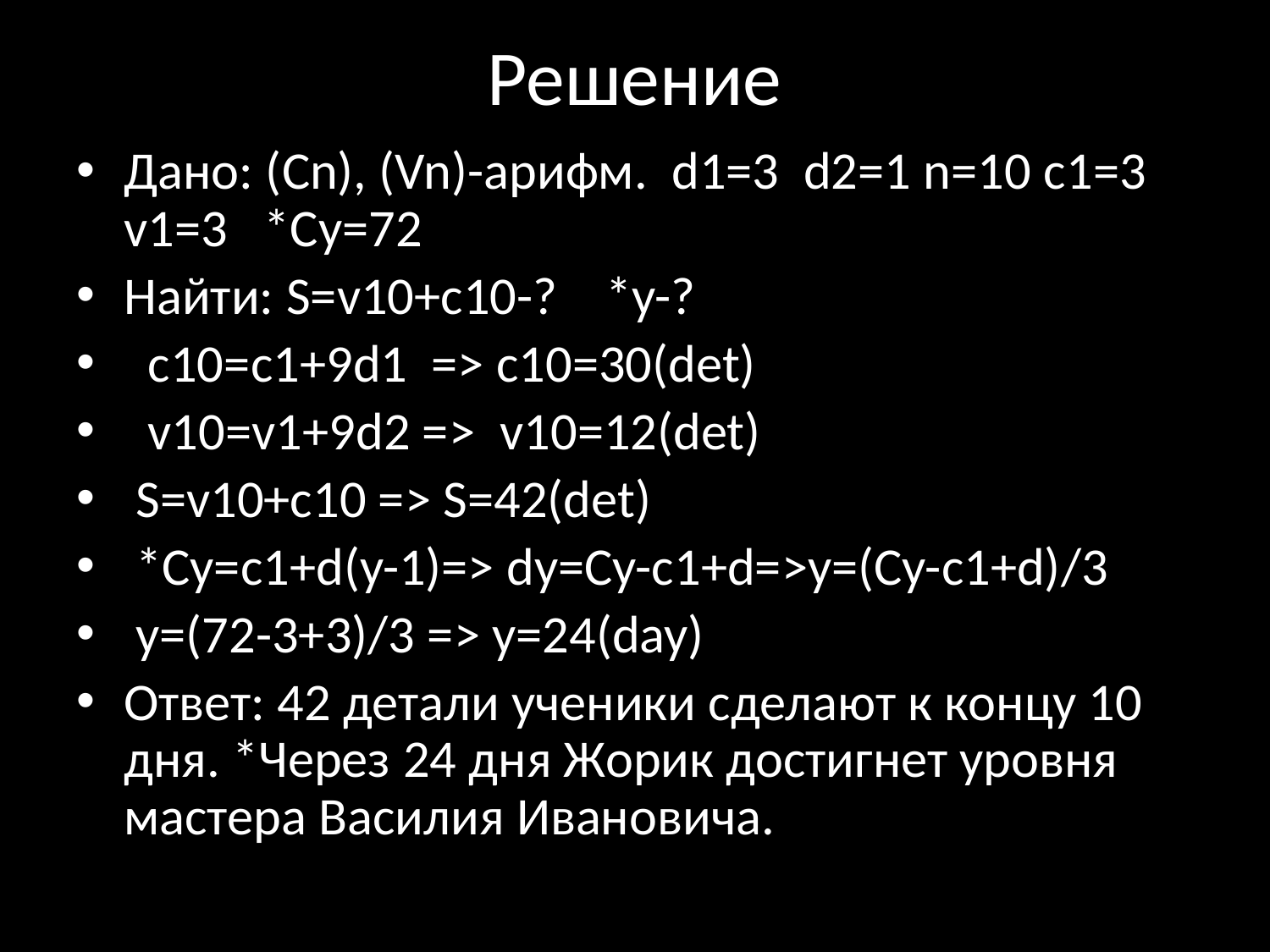

# Решение
Дано: (Сn), (Vn)-арифм.  d1=3  d2=1 n=10 с1=3 v1=3   *Cy=72
Найти: S=v10+c10-?    *y-?
  c10=c1+9d1  => c10=30(det)
  v10=v1+9d2 =>  v10=12(det)
 S=v10+c10 => S=42(det)
 *Cy=c1+d(y-1)=> dy=Cy-c1+d=>y=(Cy-c1+d)/3
 y=(72-3+3)/3 => y=24(day)
Ответ: 42 детали ученики сделают к концу 10 дня. *Через 24 дня Жорик достигнет уровня мастера Василия Ивановича.